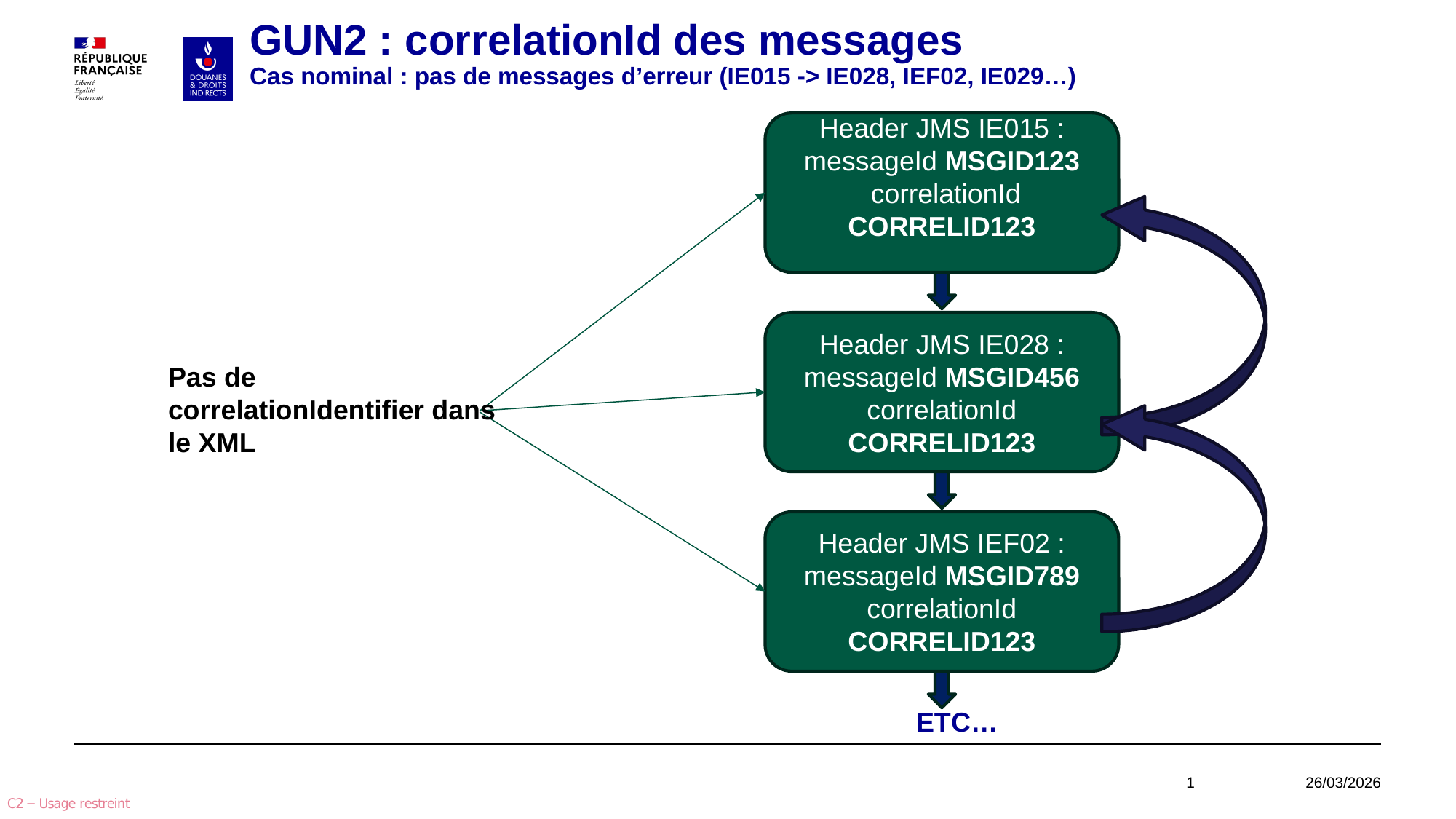

GUN2 : correlationId des messages
Cas nominal : pas de messages d’erreur (IE015 -> IE028, IEF02, IE029…)
Header JMS IE015 :
messageId MSGID123
 correlationId CORRELID123

Header JMS IE028 :
messageId MSGID456
correlationId CORRELID123

Pas de correlationIdentifier dans le XML

Header JMS IEF02 :
messageId MSGID789
correlationId CORRELID123

ETC…
1
26/03/2026